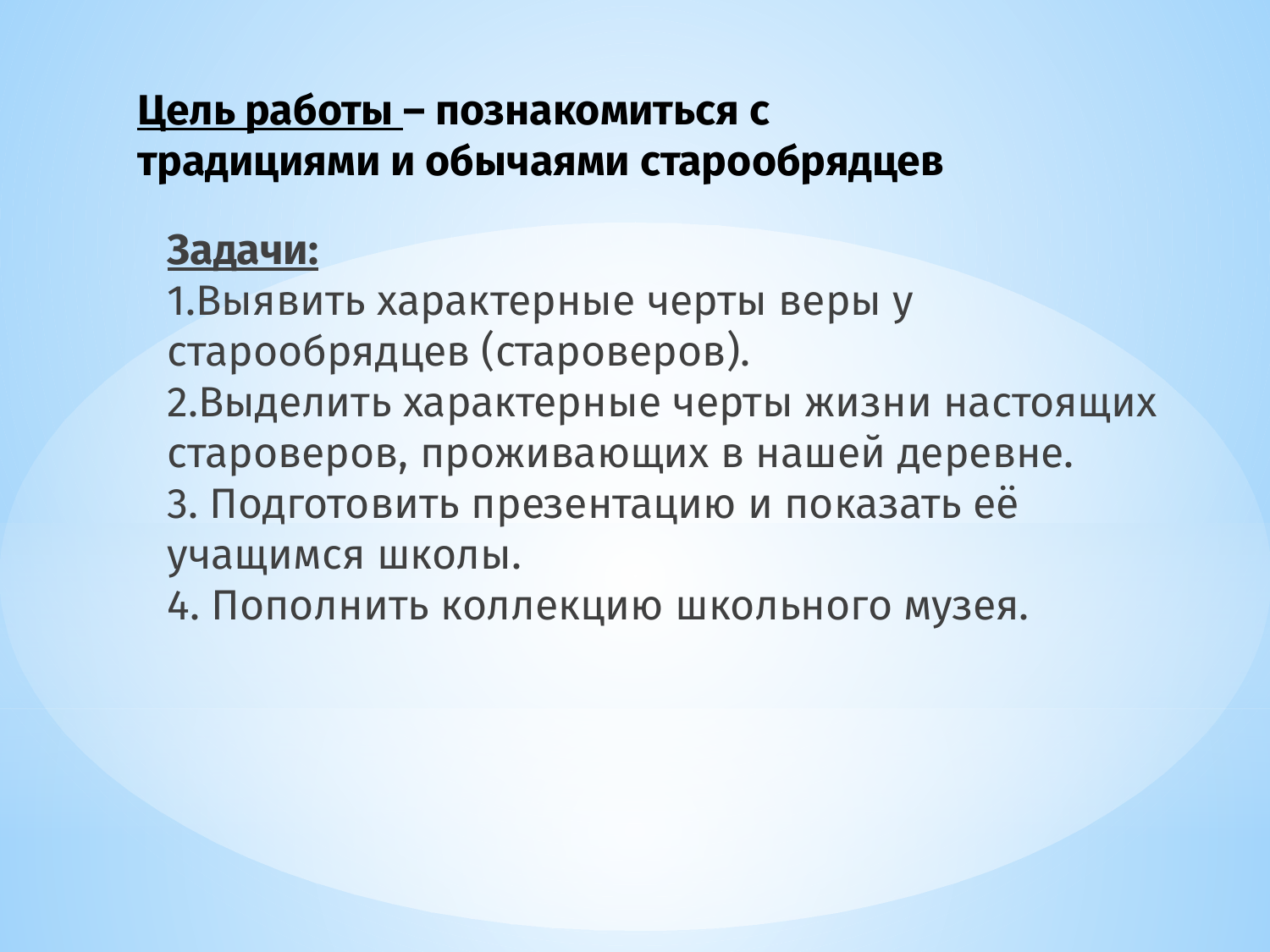

Цель работы – познакомиться с традициями и обычаями старообрядцев
Задачи:
1.Выявить характерные черты веры у старообрядцев (староверов).
2.Выделить характерные черты жизни настоящих староверов, проживающих в нашей деревне.
3. Подготовить презентацию и показать её учащимся школы.
4. Пополнить коллекцию школьного музея.